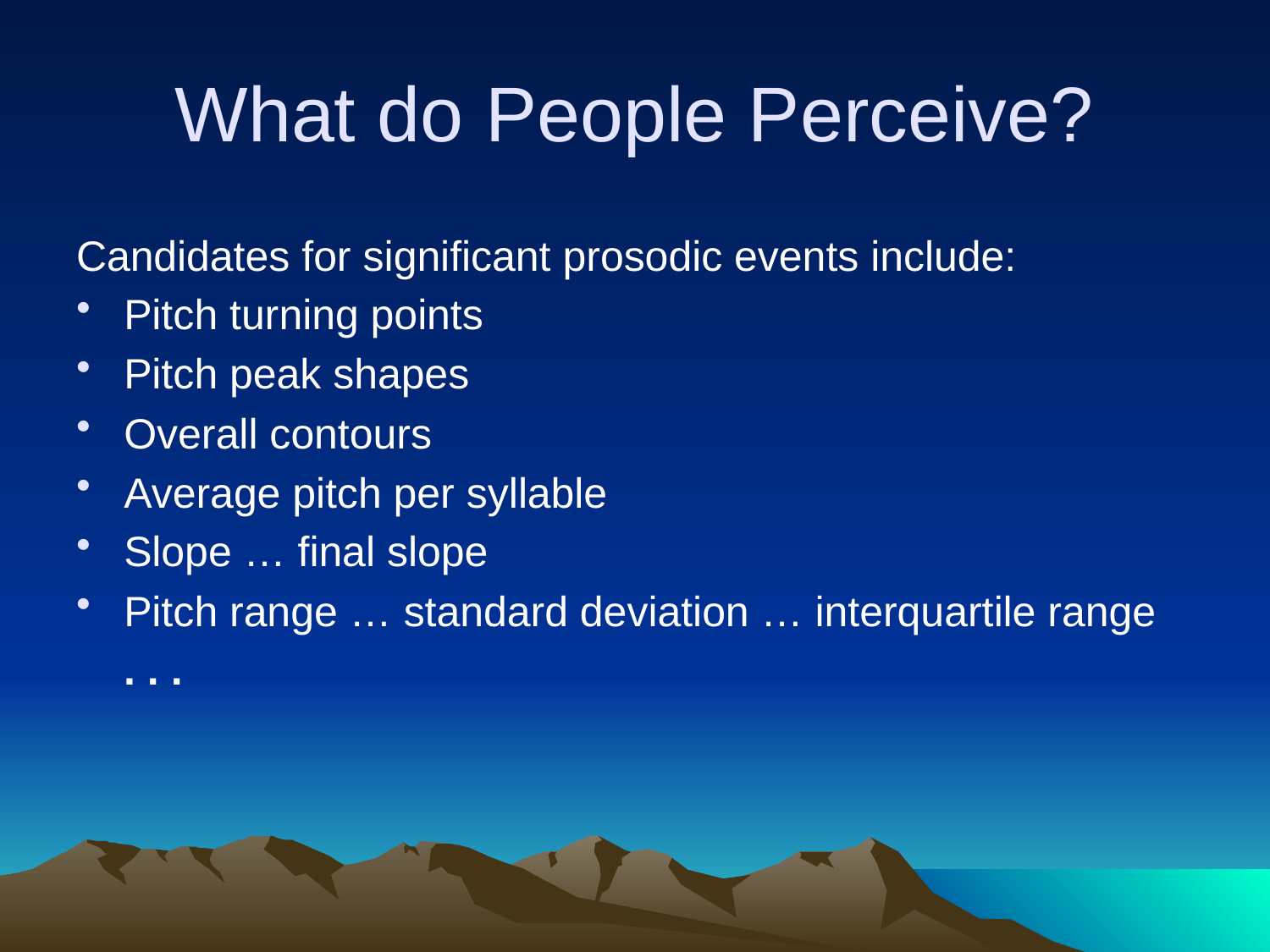

# What do People Perceive?
Candidates for significant prosodic events include:
Pitch turning points
Pitch peak shapes
Overall contours
Average pitch per syllable
Slope … final slope
Pitch range … standard deviation … interquartile range
    . . .